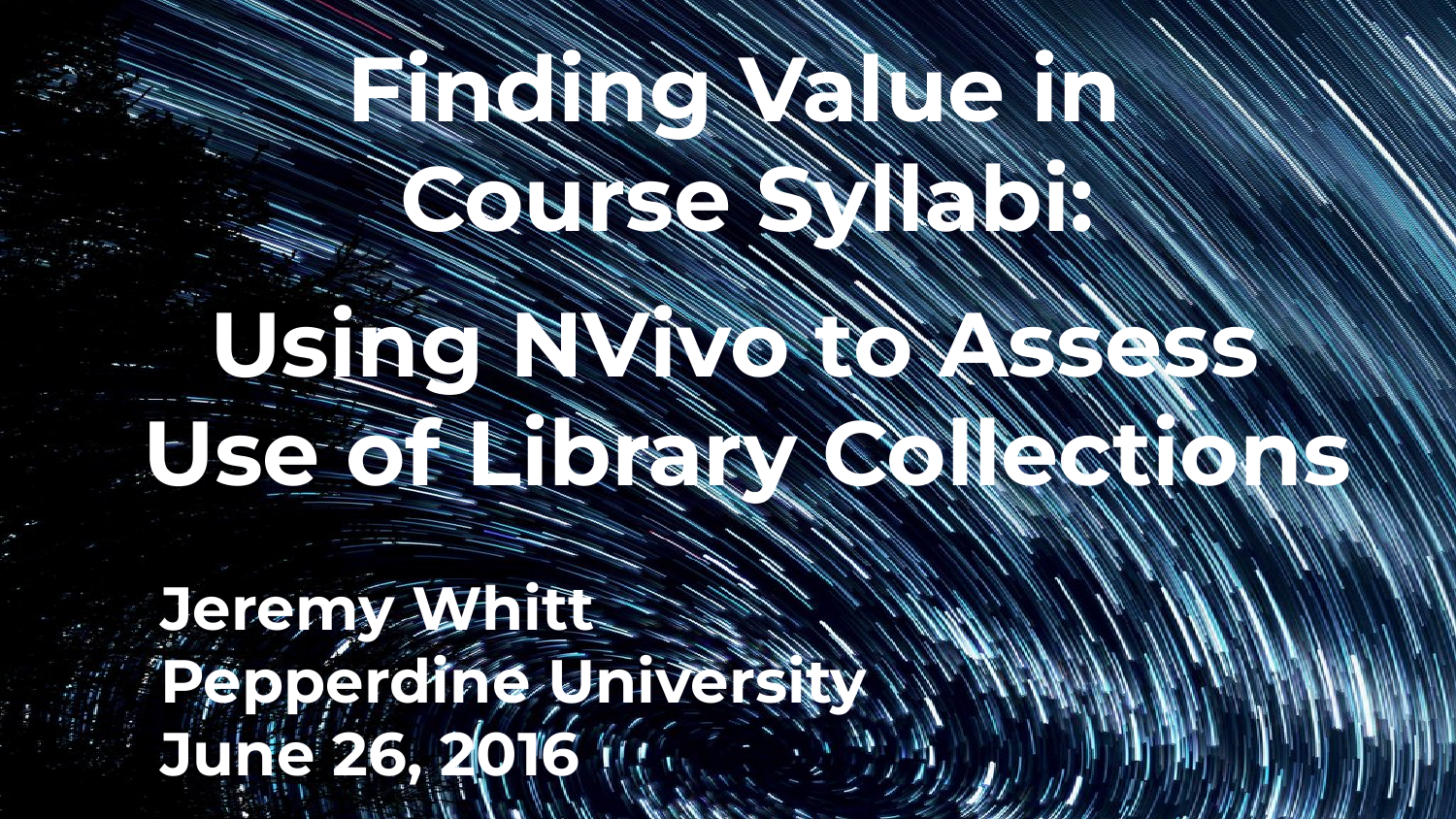

Finding Value in
Course Syllabi:
Using NVivo to Assess
Use of Library Collections
Jeremy Whitt
Pepperdine University
June 26, 2016